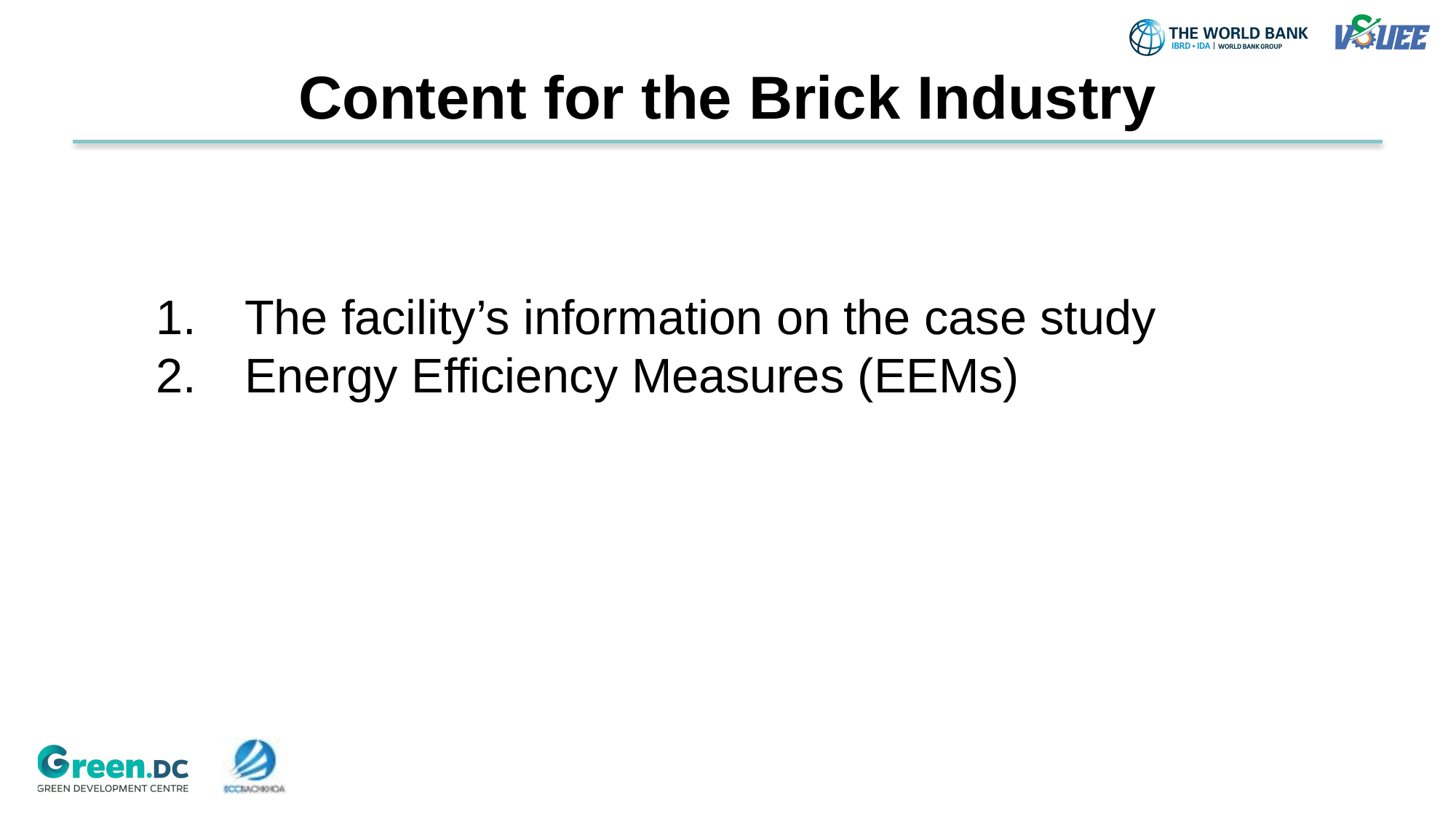

# Content for the Brick Industry
The facility’s information on the case study
Energy Efficiency Measures (EEMs)